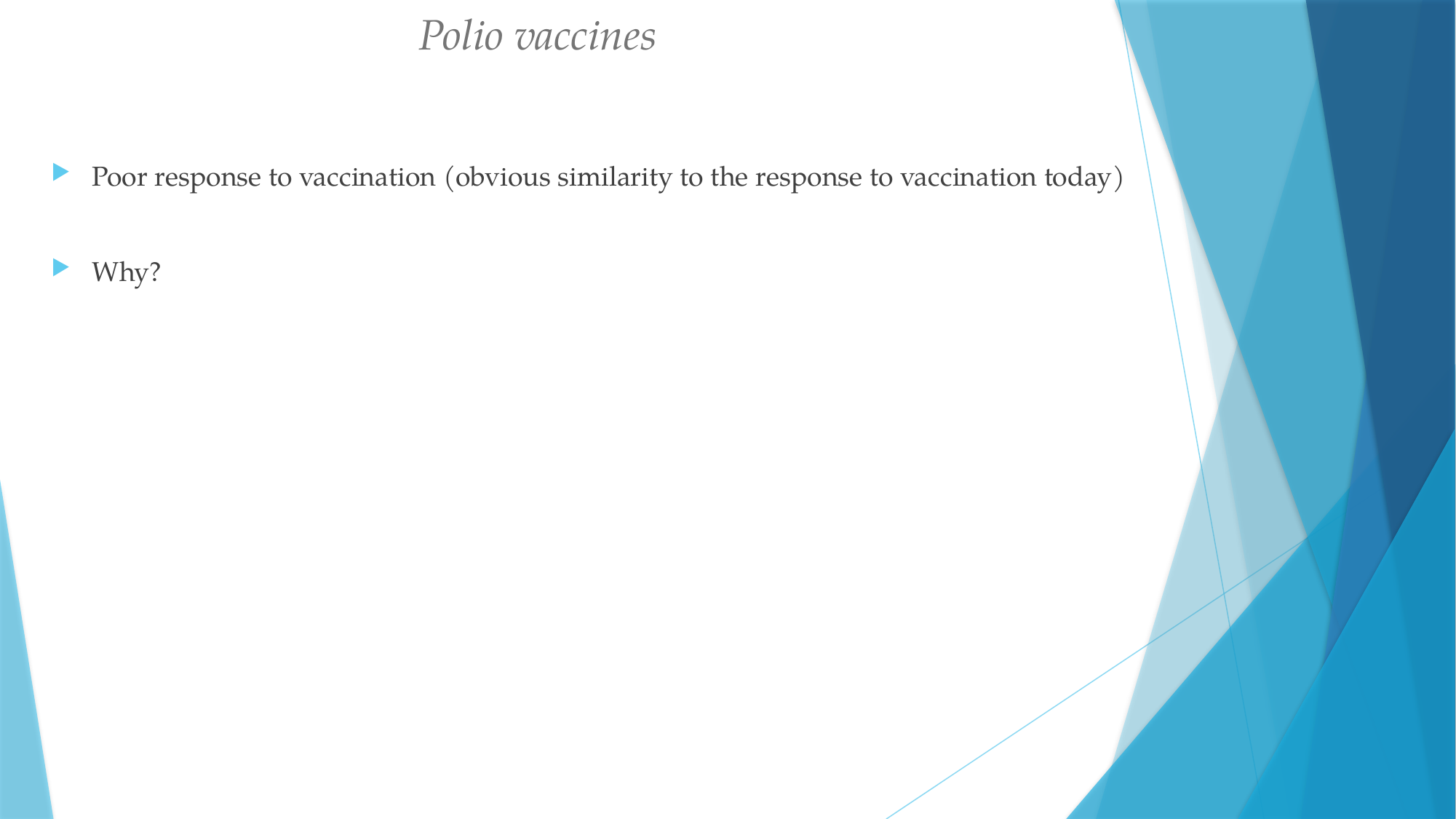

Polio vaccines
Poor response to vaccination (obvious similarity to the response to vaccination today)

Why?